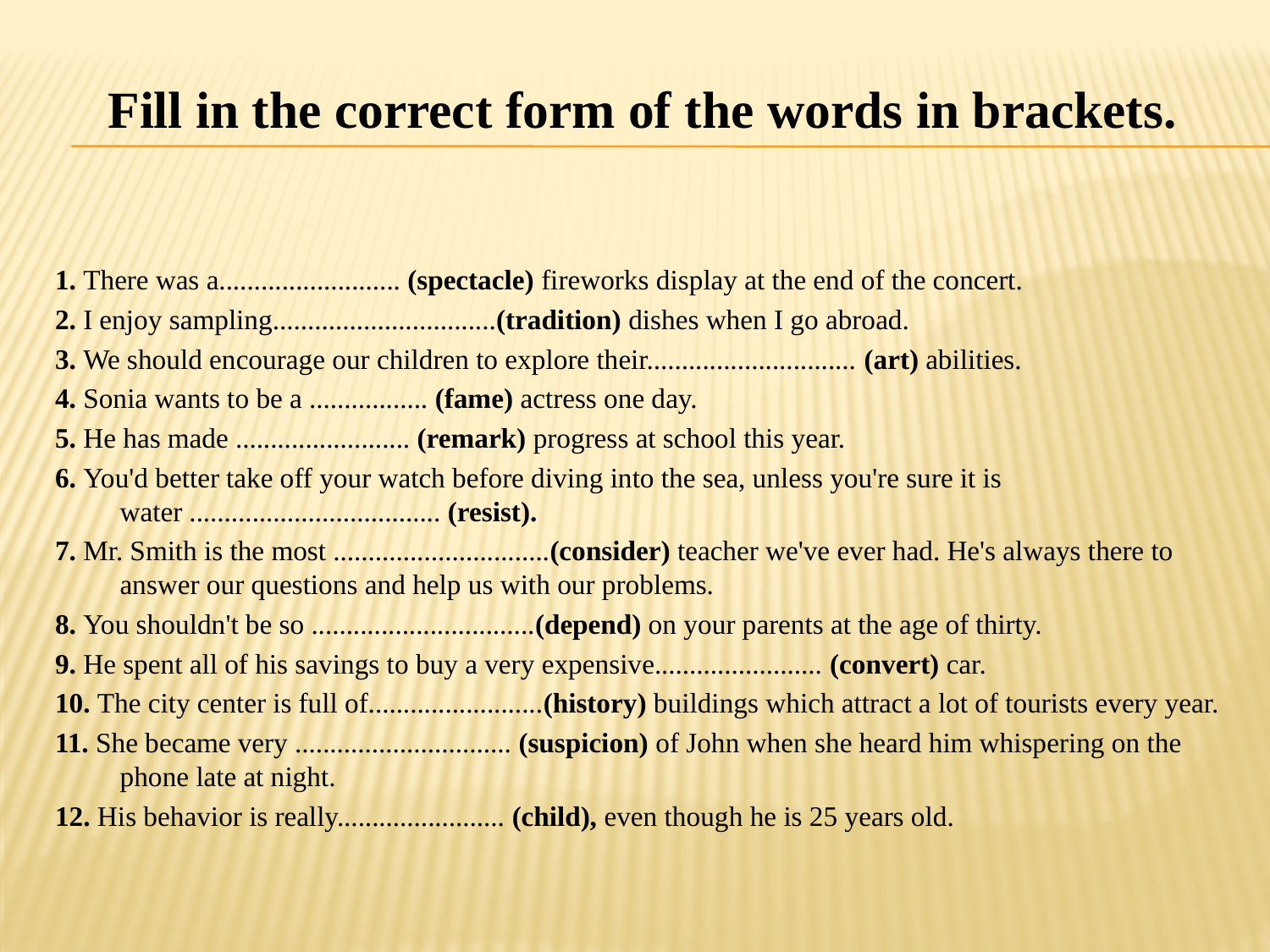

# Fill in the correct form of the words in brackets.

1. There was a.......................... (spectacle) fireworks display at the end of the concert.
2. I enjoy sampling................................(tradition) dishes when I go abroad.
3. We should encourage our children to explore their.............................. (art) abilities.
4. Sonia wants to be a ................. (fame) actress one day.
5. He has made ......................... (remark) progress at school this year.
6. You'd better take off your watch before diving into the sea, unless you're sure it is water .................................... (resist).
7. Mr. Smith is the most ...............................(consider) teacher we've ever had. He's always there to answer our questions and help us with our problems.
8. You shouldn't be so ................................(depend) on your parents at the age of thirty.
9. He spent all of his savings to buy a very expensive........................ (convert) car.
10. The city center is full of.........................(history) buildings which attract a lot of tourists every year.
11. She became very ............................... (suspicion) of John when she heard him whispering on the phone late at night.
12. His behavior is really........................ (child), even though he is 25 years old.